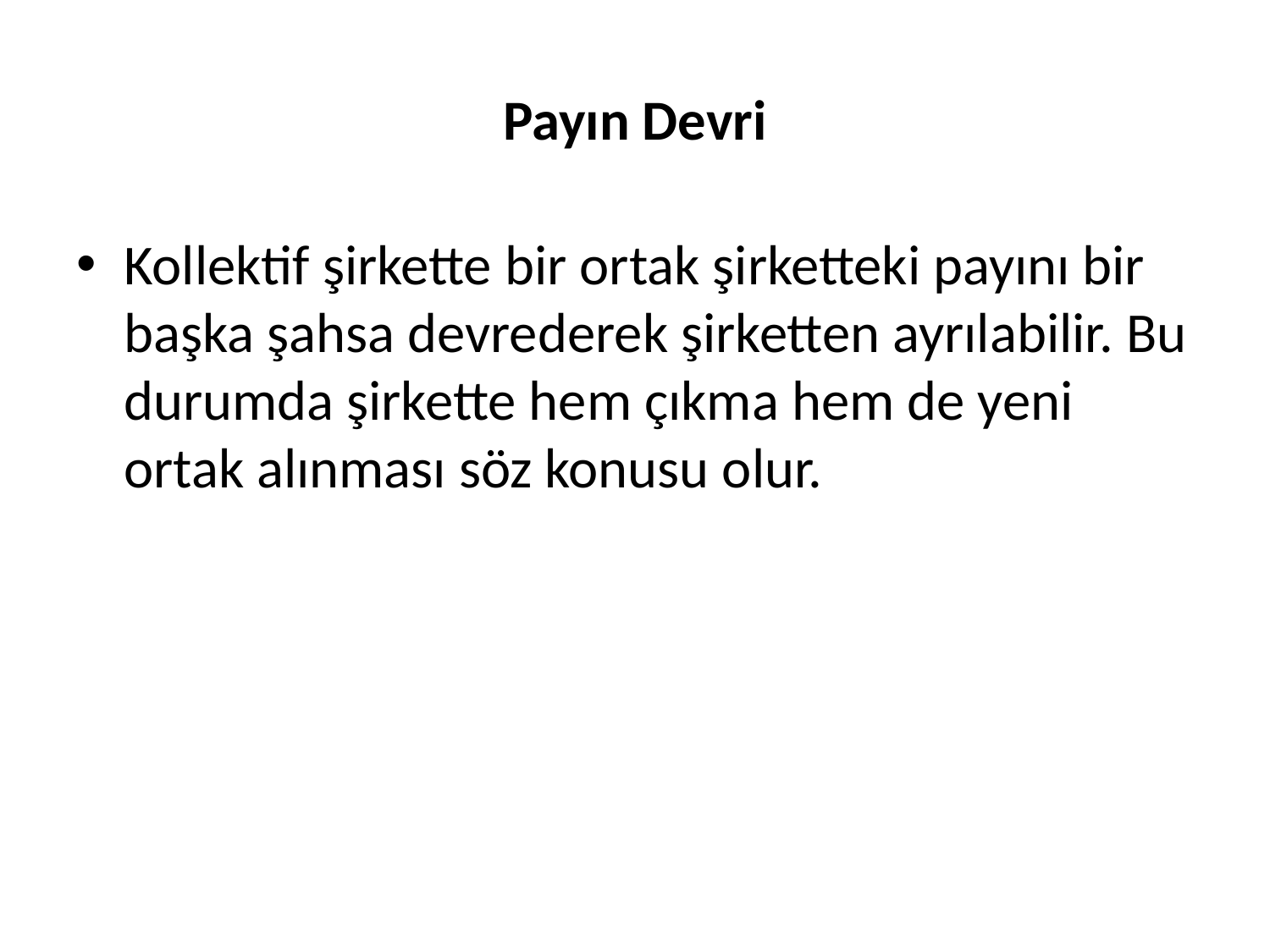

# Payın Devri
Kollektif şirkette bir ortak şirketteki payını bir başka şahsa devrederek şirketten ayrılabilir. Bu durumda şirkette hem çıkma hem de yeni ortak alınması söz konusu olur.